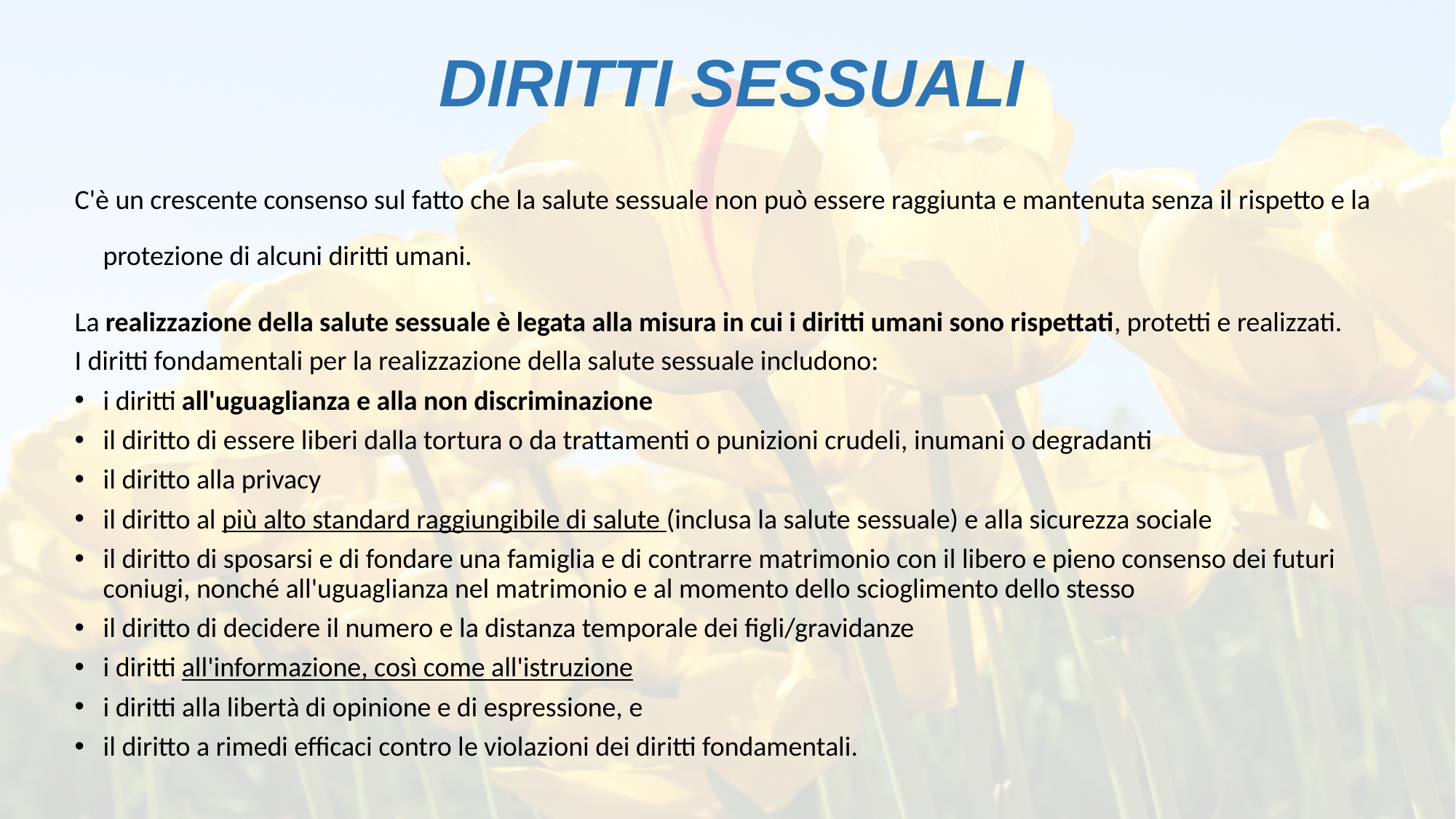

# DIRITTI SESSUALI
C'è un crescente consenso sul fatto che la salute sessuale non può essere raggiunta e mantenuta senza il rispetto e la protezione di alcuni diritti umani.
La realizzazione della salute sessuale è legata alla misura in cui i diritti umani sono rispettati, protetti e realizzati.
I diritti fondamentali per la realizzazione della salute sessuale includono:
i diritti all'uguaglianza e alla non discriminazione
il diritto di essere liberi dalla tortura o da trattamenti o punizioni crudeli, inumani o degradanti
il diritto alla privacy
il diritto al più alto standard raggiungibile di salute (inclusa la salute sessuale) e alla sicurezza sociale
il diritto di sposarsi e di fondare una famiglia e di contrarre matrimonio con il libero e pieno consenso dei futuri coniugi, nonché all'uguaglianza nel matrimonio e al momento dello scioglimento dello stesso
il diritto di decidere il numero e la distanza temporale dei figli/gravidanze
i diritti all'informazione, così come all'istruzione
i diritti alla libertà di opinione e di espressione, e
il diritto a rimedi efficaci contro le violazioni dei diritti fondamentali.